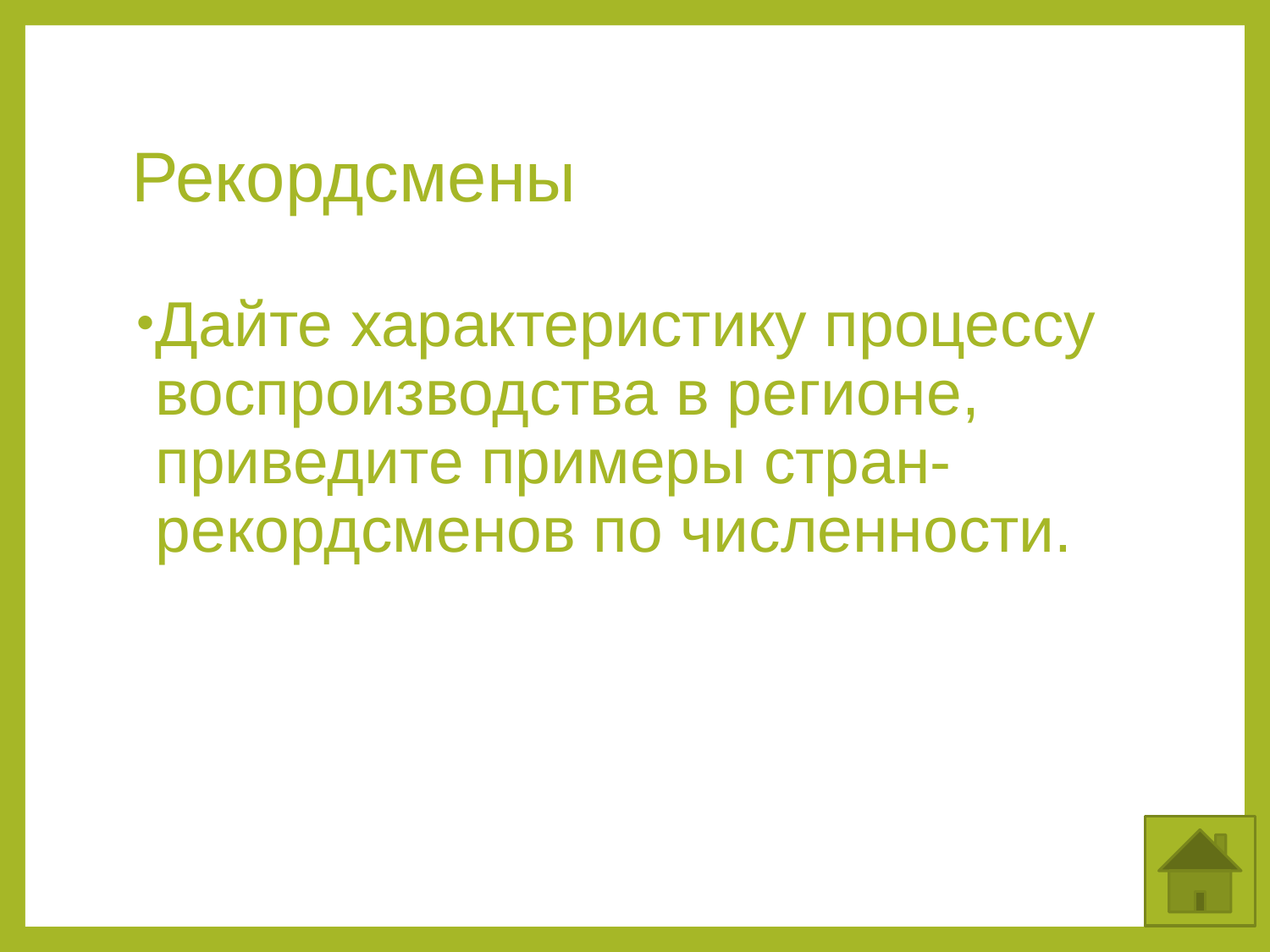

# Рекордсмены
Дайте характеристику процессу воспроизводства в регионе, приведите примеры стран-рекордсменов по численности.